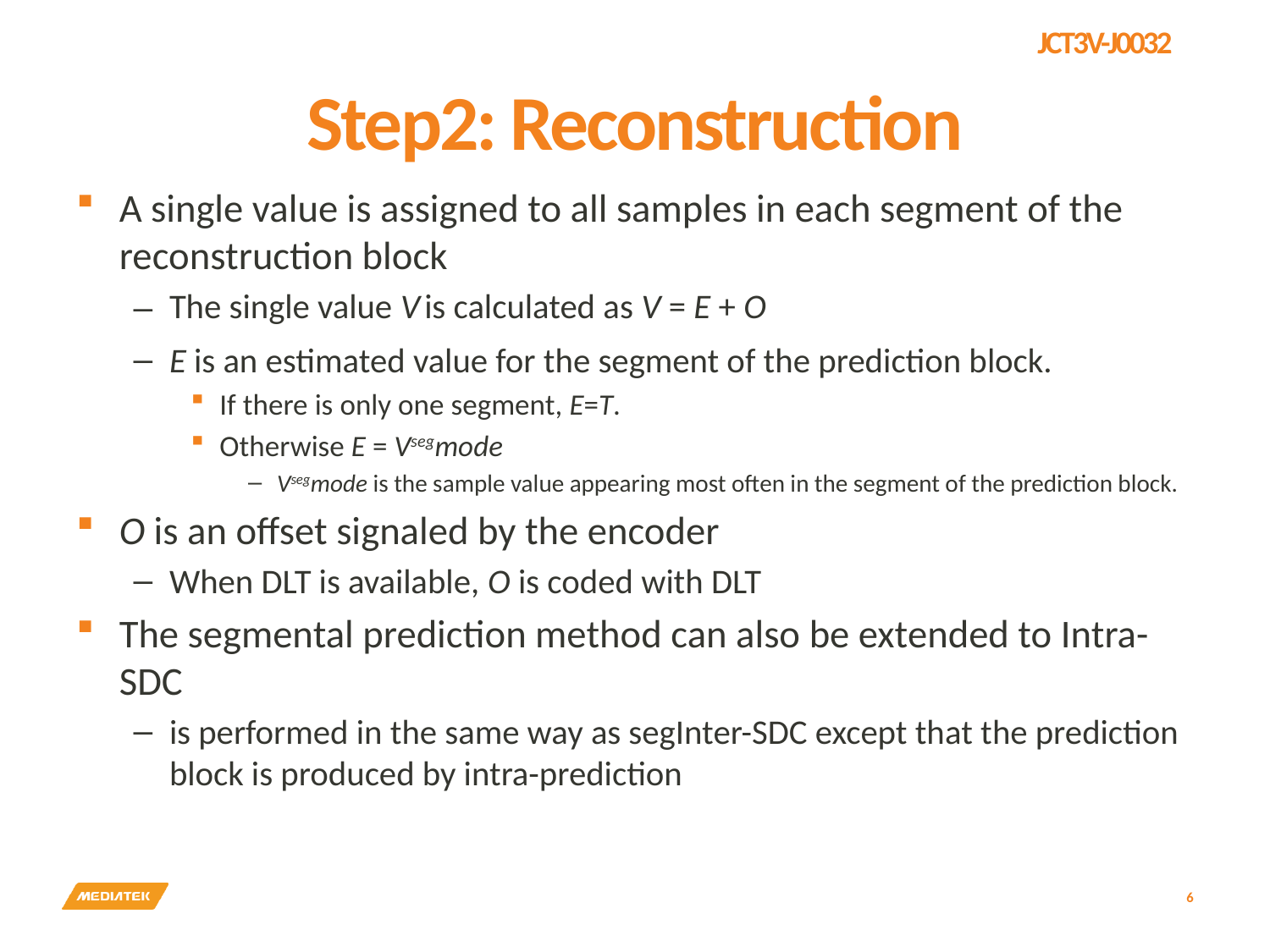

# Step2: Reconstruction
A single value is assigned to all samples in each segment of the reconstruction block
The single value V is calculated as V = E + O
E is an estimated value for the segment of the prediction block.
If there is only one segment, E=T.
Otherwise E = Vsegmode
Vsegmode is the sample value appearing most often in the segment of the prediction block.
O is an offset signaled by the encoder
When DLT is available, O is coded with DLT
The segmental prediction method can also be extended to Intra-SDC
is performed in the same way as segInter-SDC except that the prediction block is produced by intra-prediction

6